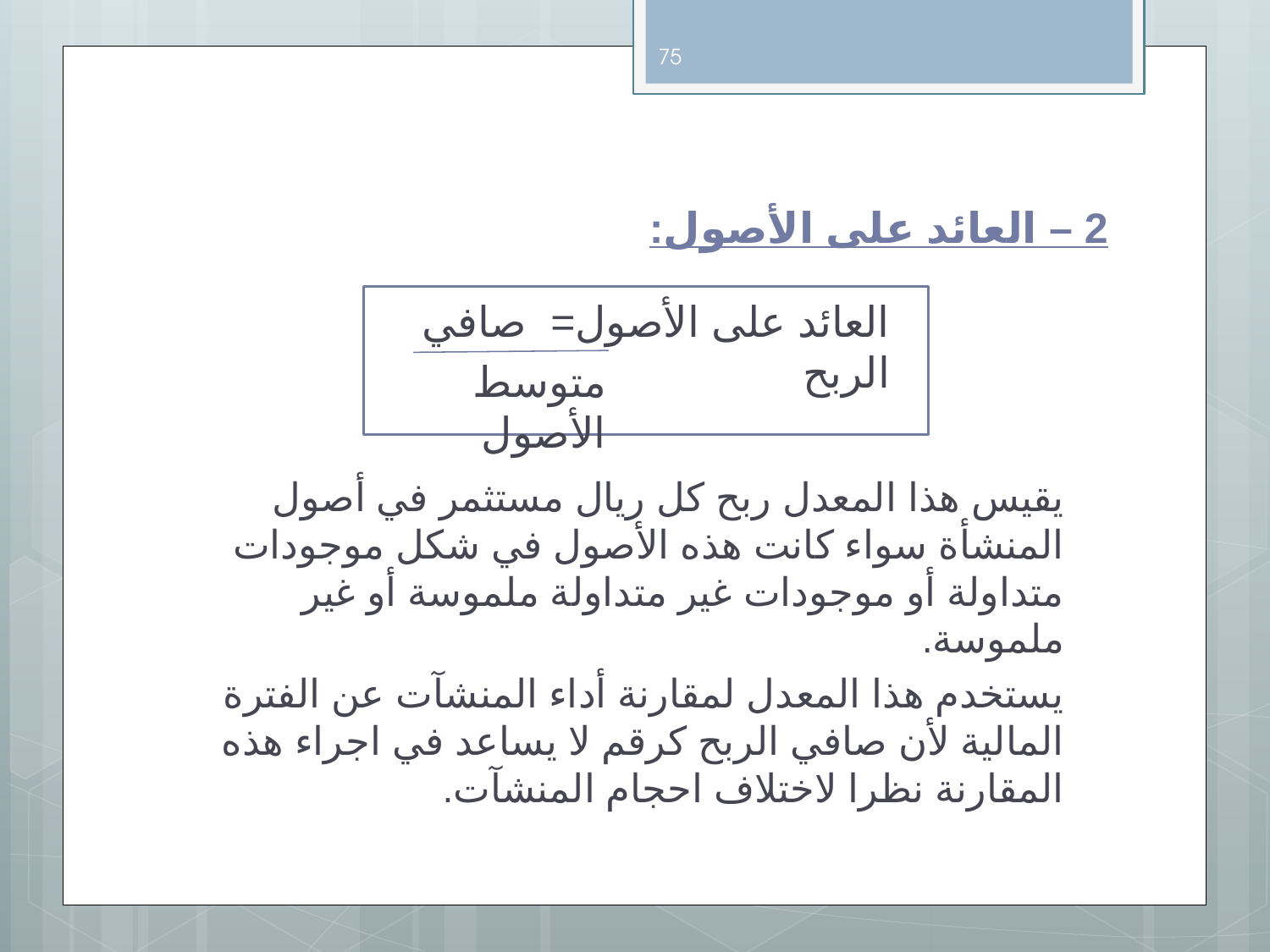

75
# 2 – العائد على الأصول:

العائد على الأصول=  صافي الربح
متوسط الأصول
يقيس هذا المعدل ربح كل ريال مستثمر في أصول المنشأة سواء كانت هذه الأصول في شكل موجودات متداولة أو موجودات غير متداولة ملموسة أو غير ملموسة.
يستخدم هذا المعدل لمقارنة أداء المنشآت عن الفترة المالية لأن صافي الربح كرقم لا يساعد في اجراء هذه المقارنة نظرا لاختلاف احجام المنشآت.